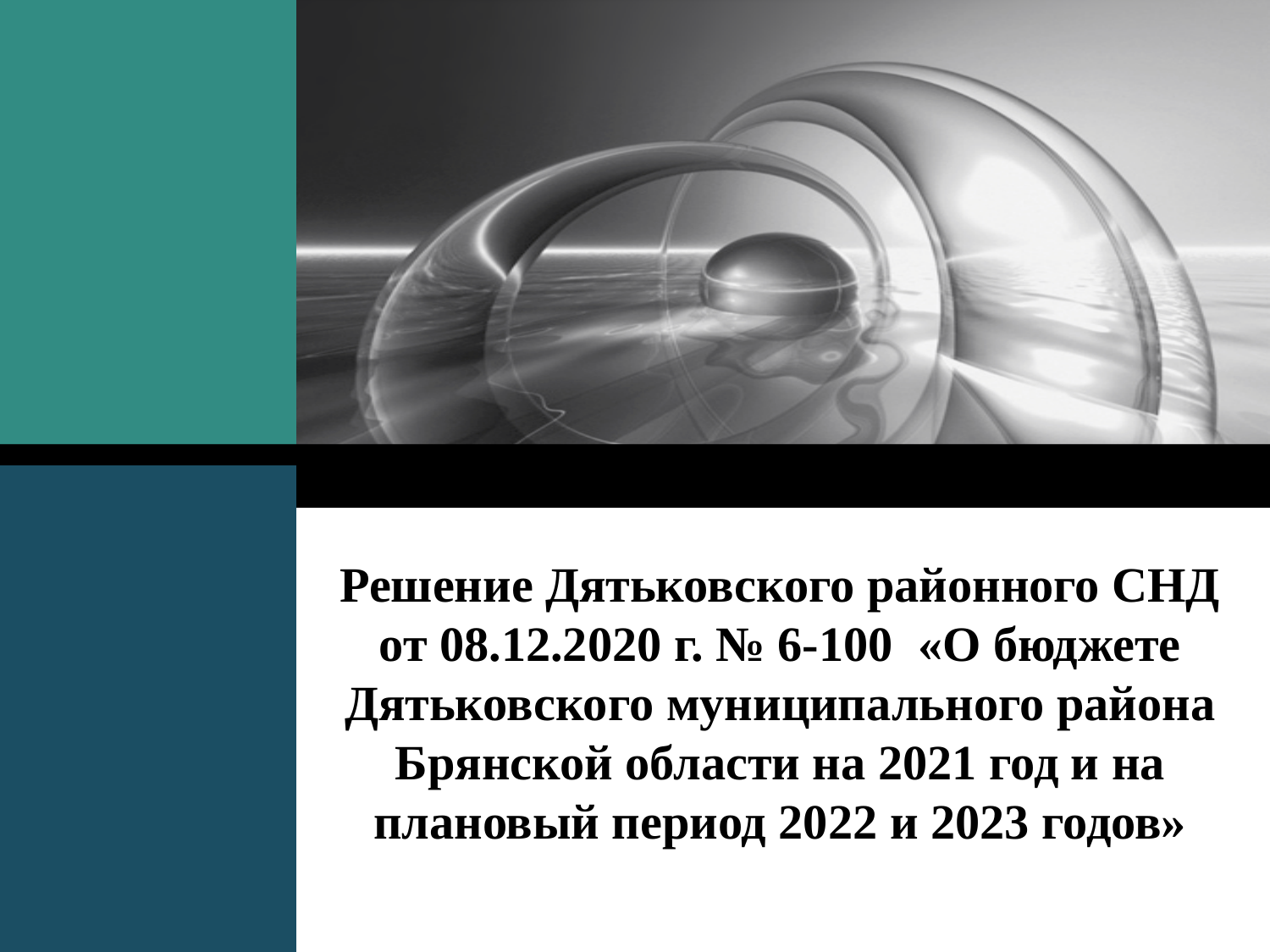

# Решение Дятьковского районного СНД от 08.12.2020 г. № 6-100  «О бюджете Дятьковского муниципального района Брянской области на 2021 год и на плановый период 2022 и 2023 годов»